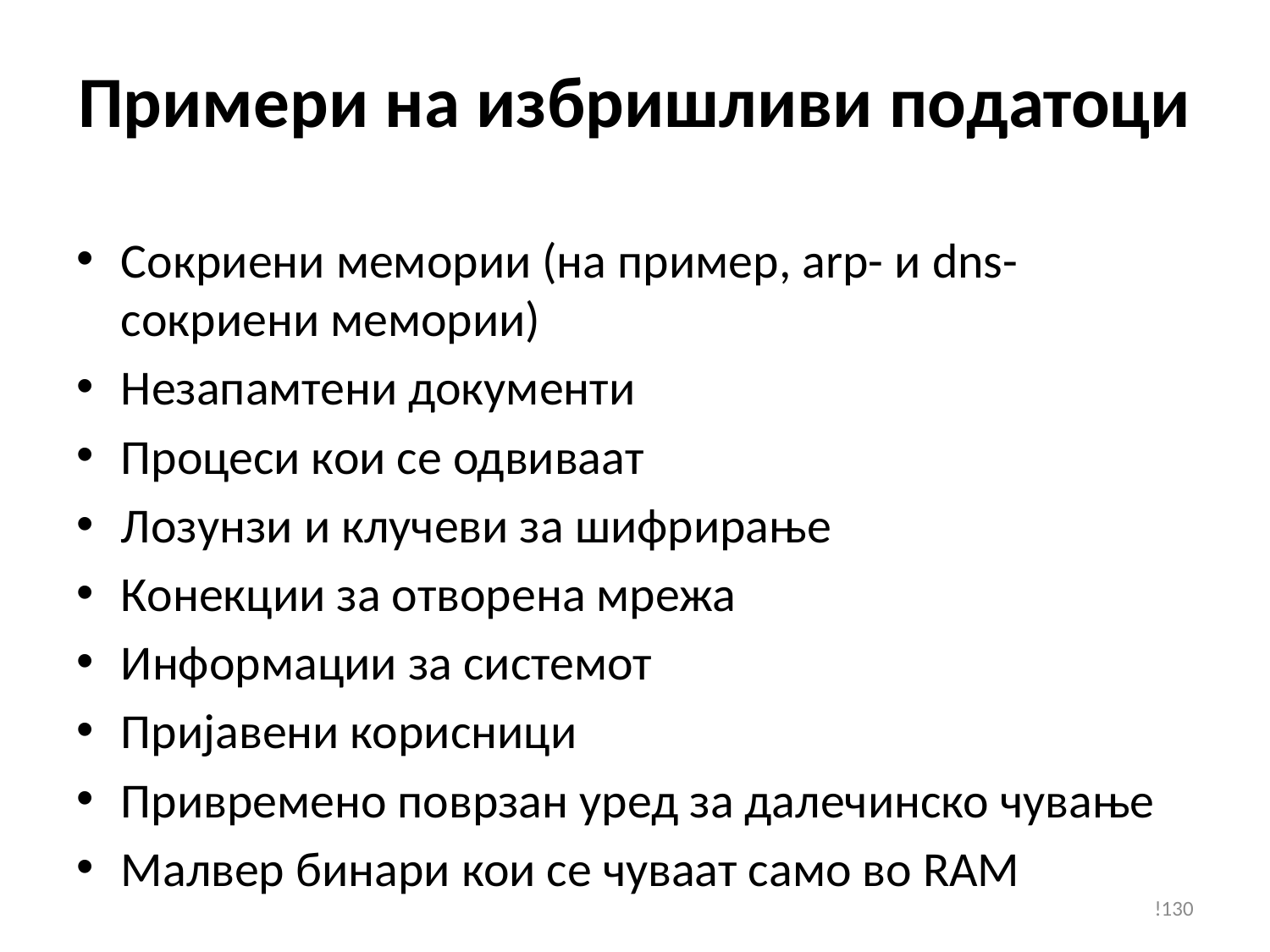

# Примери на избришливи податоци
Сокриени мемории (на пример, arp- и dns-сокриени мемории)
Незапамтени документи
Процеси кои се одвиваат
Лозунзи и клучеви за шифрирање
Конекции за отворена мрежа
Информации за системот
Пријавени корисници
Привремено поврзан уред за далечинско чување
Малвер бинари кои се чуваат само во RAM

!130